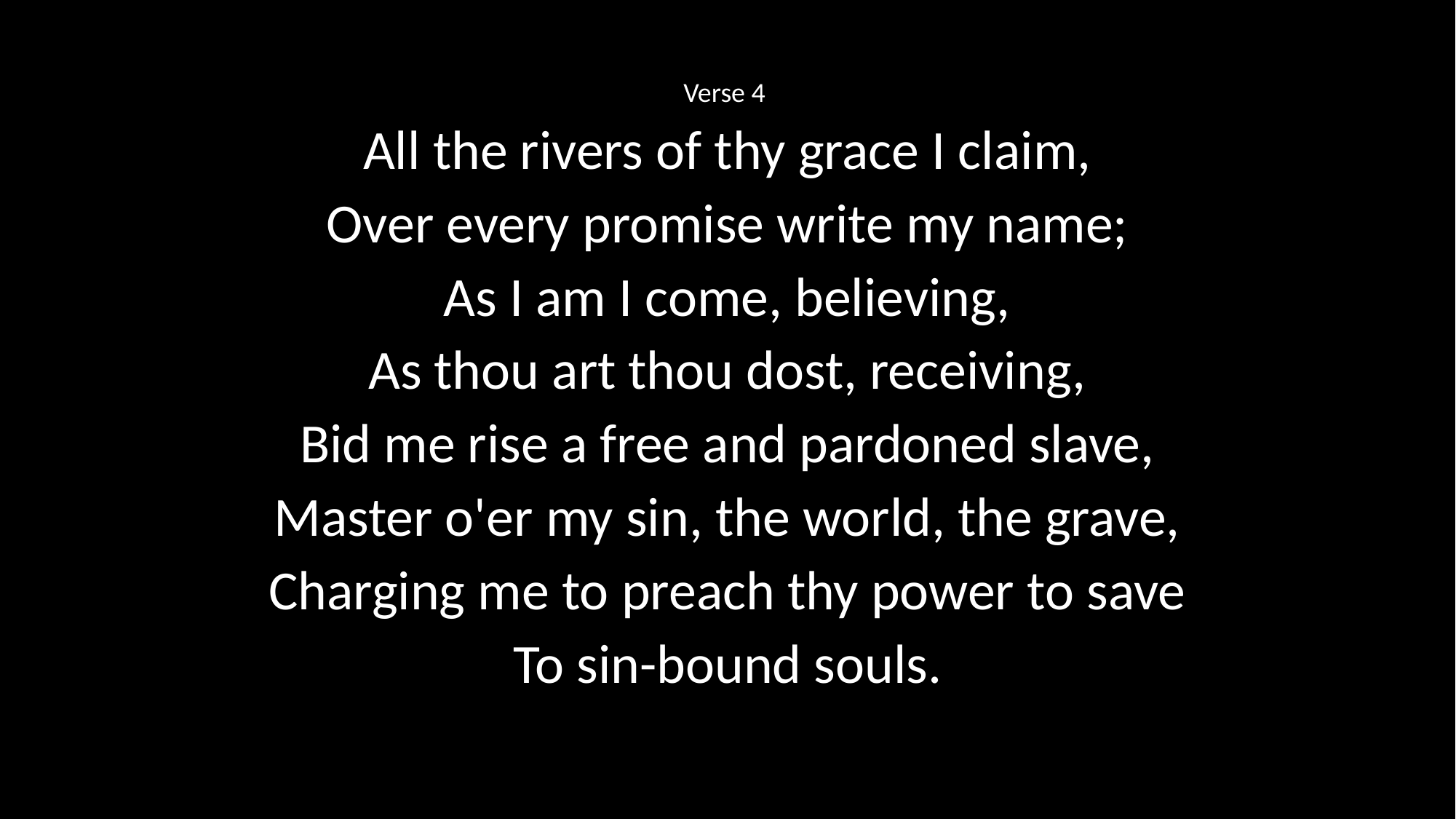

Verse 4
All the rivers of thy grace I claim,
Over every promise write my name;
As I am I come, believing,
As thou art thou dost, receiving,
Bid me rise a free and pardoned slave,
Master o'er my sin, the world, the grave,
Charging me to preach thy power to save
To sin-bound souls.